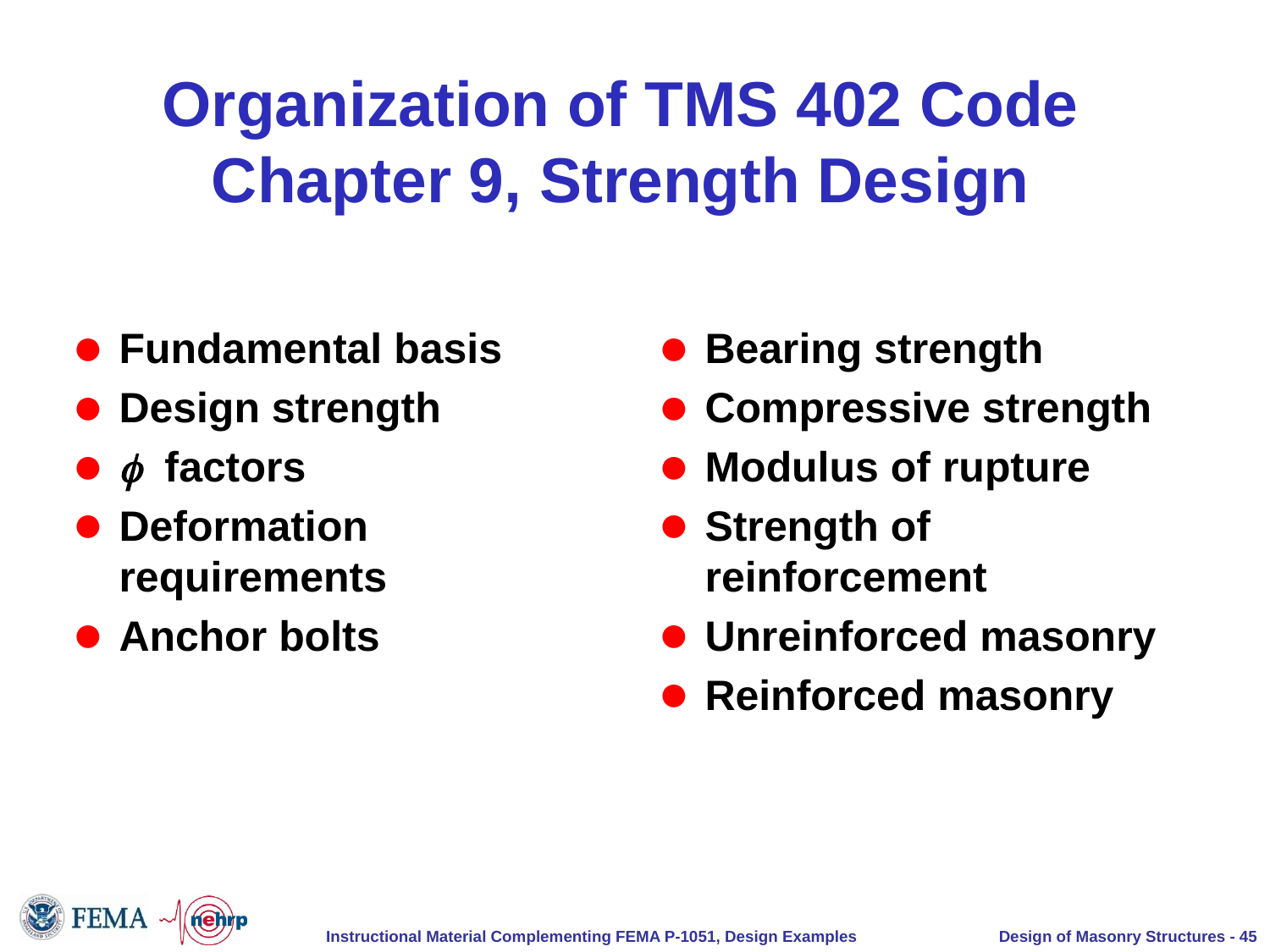

# Organization of TMS 402 Code Chapter 9, Strength Design
Fundamental basis
Design strength
φ  factors
Deformation requirements
Anchor bolts
Bearing strength
Compressive strength
Modulus of rupture
Strength of reinforcement
Unreinforced masonry
Reinforced masonry
Design of Masonry Structures - 45
Instructional Material Complementing FEMA P-1051, Design Examples